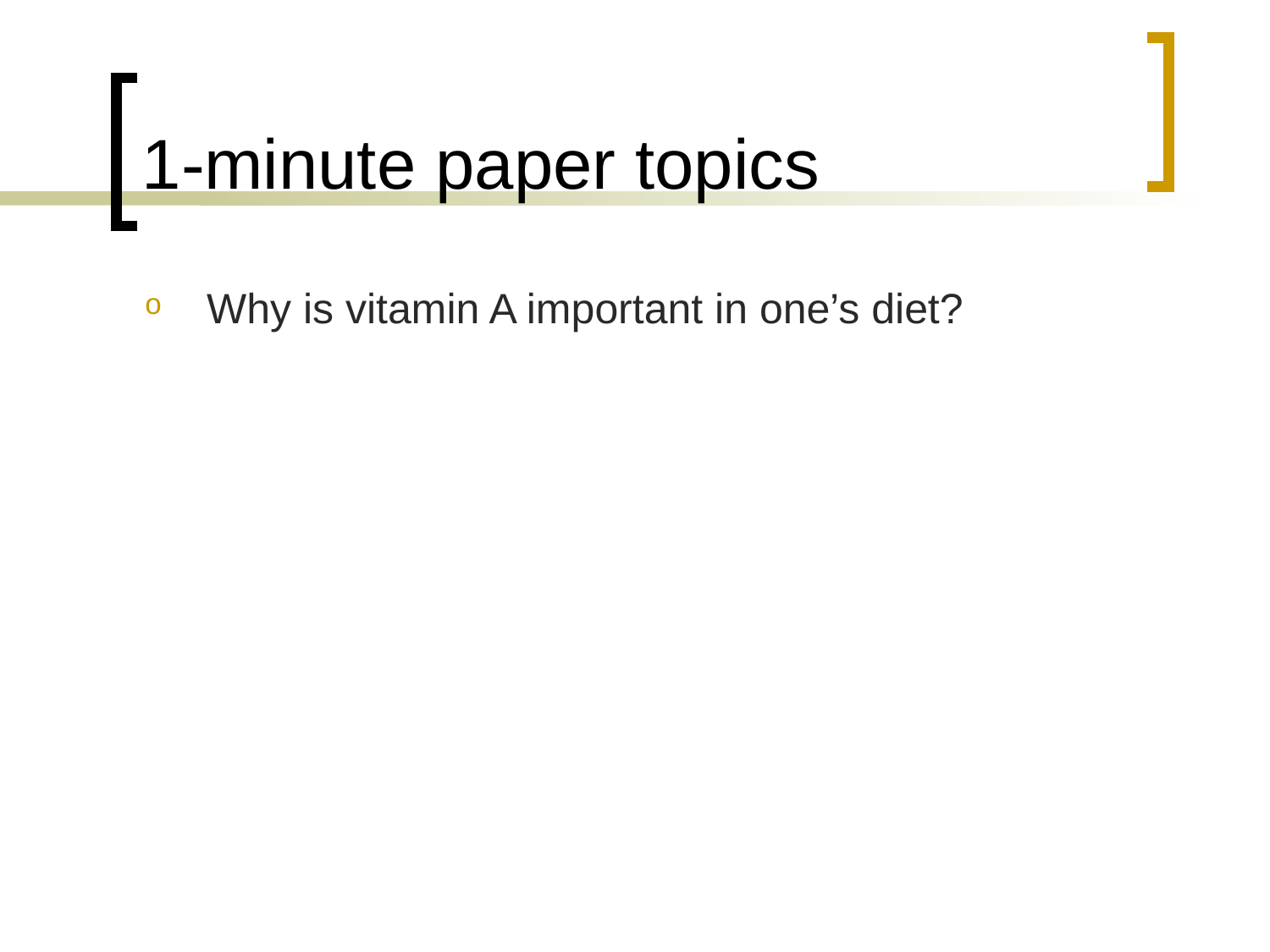

# 1-minute paper topics
Why is vitamin A important in one’s diet?